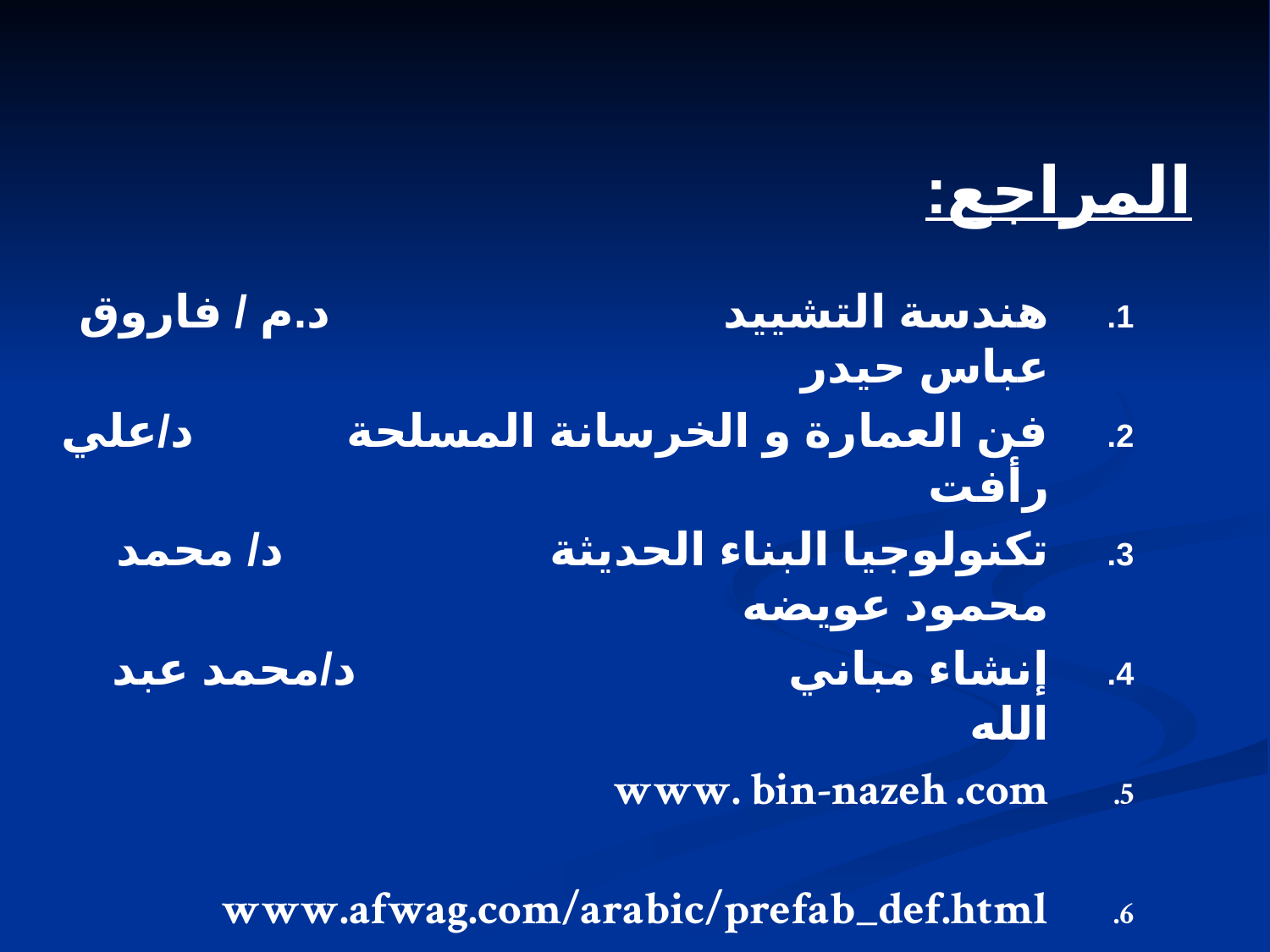

المراجع:
هندسة التشييد                               د.م / فاروق عباس حيدر
فن العمارة و الخرسانة المسلحة            د/علي رأفت
تكنولوجيا البناء الحديثة                     د/ محمد محمود عويضه
إنشاء مباني                                  د/محمد عبد الله
www. bin-nazeh .com
www.afwag.com/arabic/prefab_def.html
www.youtube.com